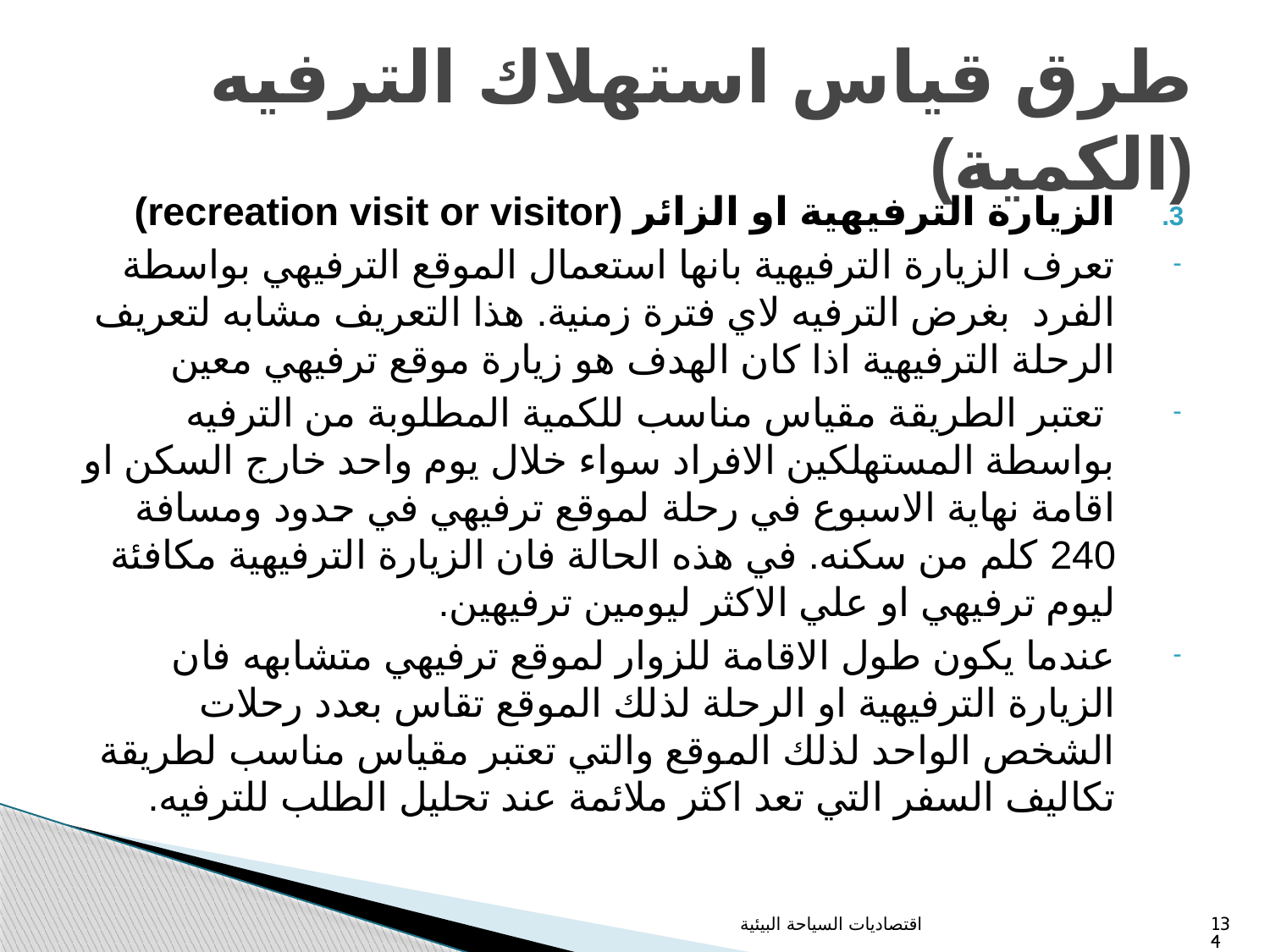

# طرق قياس استهلاك الترفيه (الكمية)
الزيارة الترفيهية او الزائر (recreation visit or visitor)
تعرف الزيارة الترفيهية بانها استعمال الموقع الترفيهي بواسطة الفرد  بغرض الترفيه لاي فترة زمنية. هذا التعريف مشابه لتعريف الرحلة الترفيهية اذا كان الهدف هو زيارة موقع ترفيهي معين
 تعتبر الطريقة مقياس مناسب للكمية المطلوبة من الترفيه بواسطة المستهلكين الافراد سواء خلال يوم واحد خارج السكن او اقامة نهاية الاسبوع في رحلة لموقع ترفيهي في حدود ومسافة 240 كلم من سكنه. في هذه الحالة فان الزيارة الترفيهية مكافئة ليوم ترفيهي او علي الاكثر ليومين ترفيهين.
عندما يكون طول الاقامة للزوار لموقع ترفيهي متشابهه فان الزيارة الترفيهية او الرحلة لذلك الموقع تقاس بعدد رحلات الشخص الواحد لذلك الموقع والتي تعتبر مقياس مناسب لطريقة تكاليف السفر التي تعد اكثر ملائمة عند تحليل الطلب للترفيه.

اقتصاديات السياحة البيئية
134